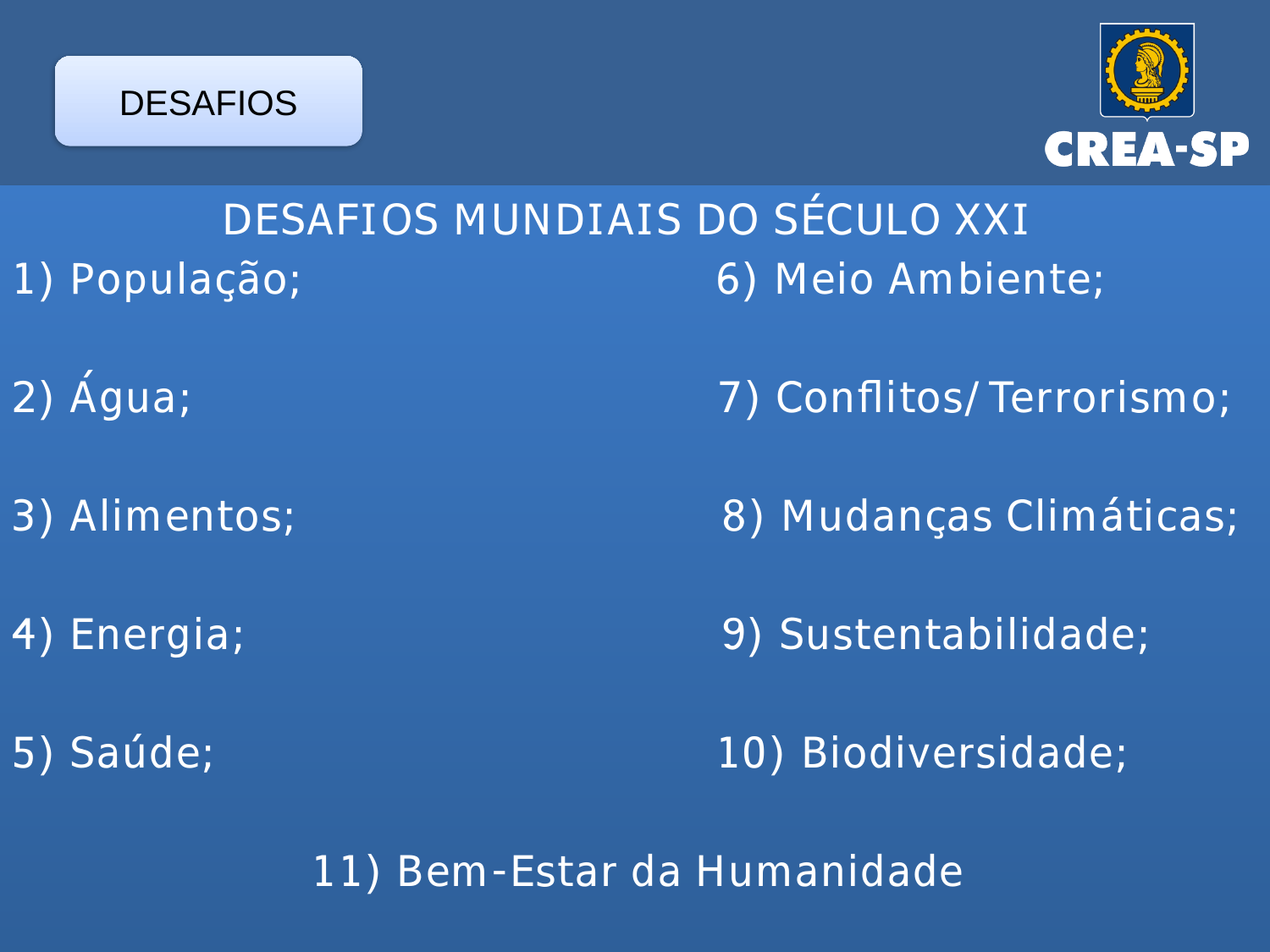

DESAFIOS
DESAFIOS MUNDIAIS DO SÉCULO XXI
1) População;                                 6) Meio Ambiente;

2) Água;                                          7) Conflitos/Terrorismo;

3) Alimentos;                                  8) Mudanças Climáticas;

4) Energia;                                      9) Sustentabilidade;

5) Saúde;                                        10) Biodiversidade;

                        11) Bem-Estar da Humanidade